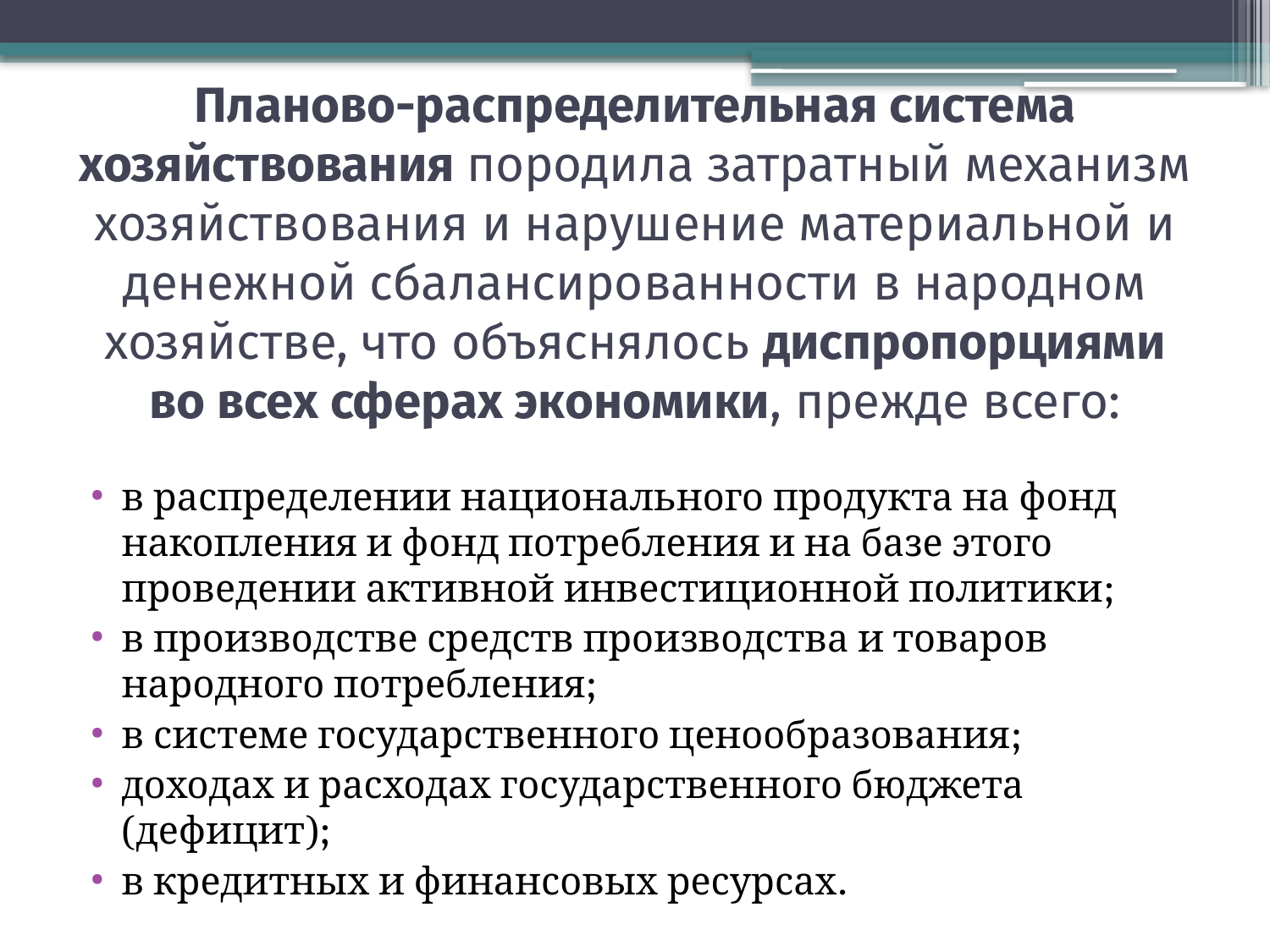

# Планово-распределительная система хозяйствования породила затратный механизм хозяйствования и нарушение материальной и денежной сбалансированности в народном хозяйстве, что объяснялось диспропорциями во всех сферах экономи­ки, прежде всего:
в распределении национального продукта на фонд накопления и фонд потребления и на базе этого проведении активной инвестиционной политики;
в производстве средств производства и товаров народного потребления;
в системе государственного ценообразования;
доходах и расходах государственного бюджета (дефицит);
в кредитных и финансовых ресурсах.